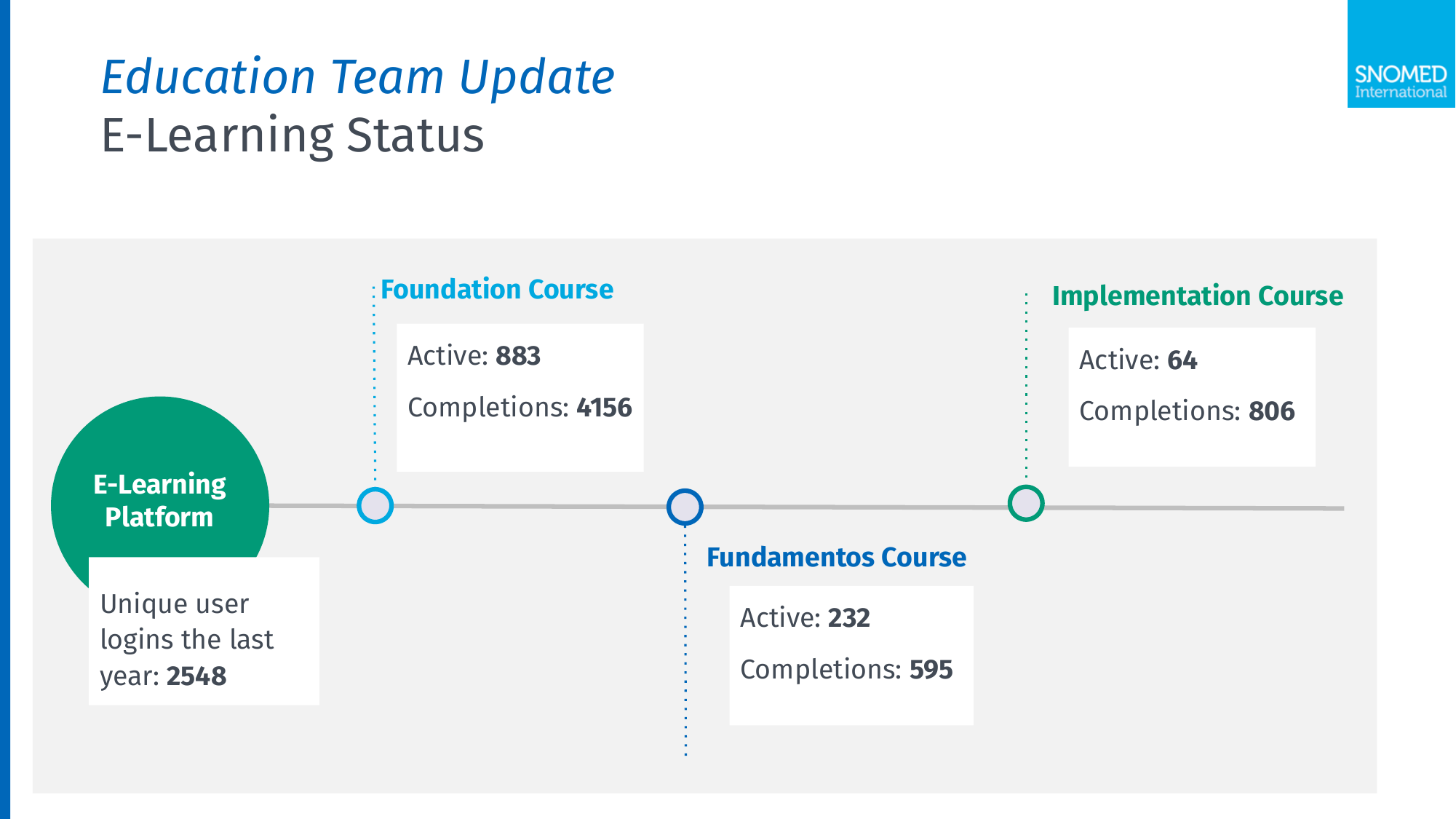

Education Team Update
E-Learning Status

Foundation Course
Active: 883
Completions: 4156

Implementation Course
Active: 64
Completions: 806

E-Learning Platform

Fundamentos Course
Active: 232
Completions: 595

Unique user logins the last year: 2548